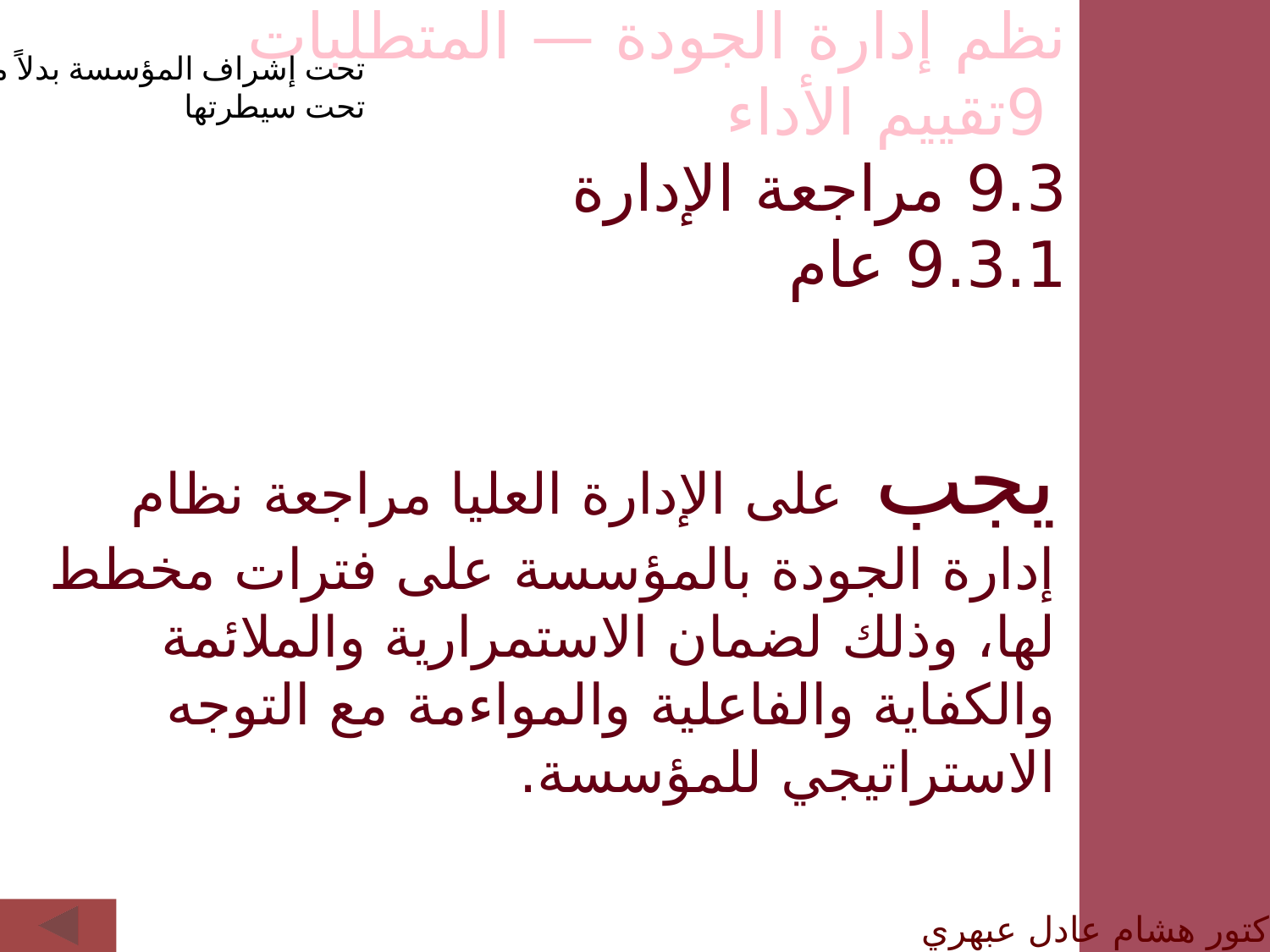

نظم إدارة الجودة — المتطلبات
 9تقييم الأداء
9.3 مراجعة الإدارة
9.3.1 عام
تحت إشراف المؤسسة بدلاً من
تحت سيطرتها
يجب على الإدارة العليا مراجعة نظام إدارة الجودة بالمؤسسة على فترات مخطط لها، وذلك لضمان الاستمرارية والملائمة والكفاية والفاعلية والمواءمة مع التوجه الاستراتيجي للمؤسسة.

الدكتور هشام عادل عبهري